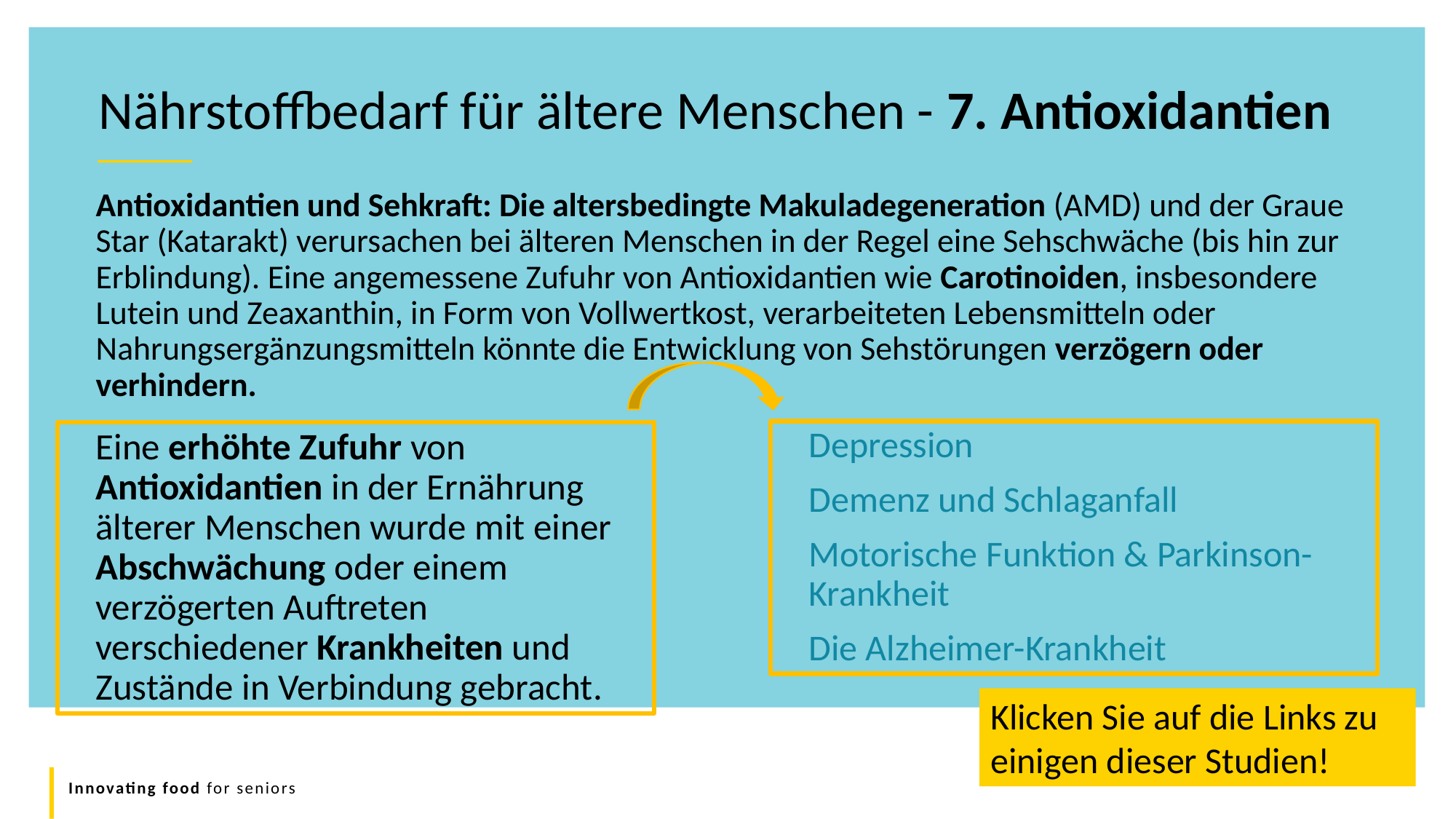

Nährstoffbedarf für ältere Menschen - 7. Antioxidantien
Antioxidantien und Sehkraft: Die altersbedingte Makuladegeneration (AMD) und der Graue Star (Katarakt) verursachen bei älteren Menschen in der Regel eine Sehschwäche (bis hin zur Erblindung). Eine angemessene Zufuhr von Antioxidantien wie Carotinoiden, insbesondere Lutein und Zeaxanthin, in Form von Vollwertkost, verarbeiteten Lebensmitteln oder Nahrungsergänzungsmitteln könnte die Entwicklung von Sehstörungen verzögern oder verhindern.

Depression
Demenz und Schlaganfall
Motorische Funktion & Parkinson-Krankheit
Die Alzheimer-Krankheit
Eine erhöhte Zufuhr von Antioxidantien in der Ernährung älterer Menschen wurde mit einer Abschwächung oder einem verzögerten Auftreten verschiedener Krankheiten und Zustände in Verbindung gebracht.
Klicken Sie auf die Links zu einigen dieser Studien!